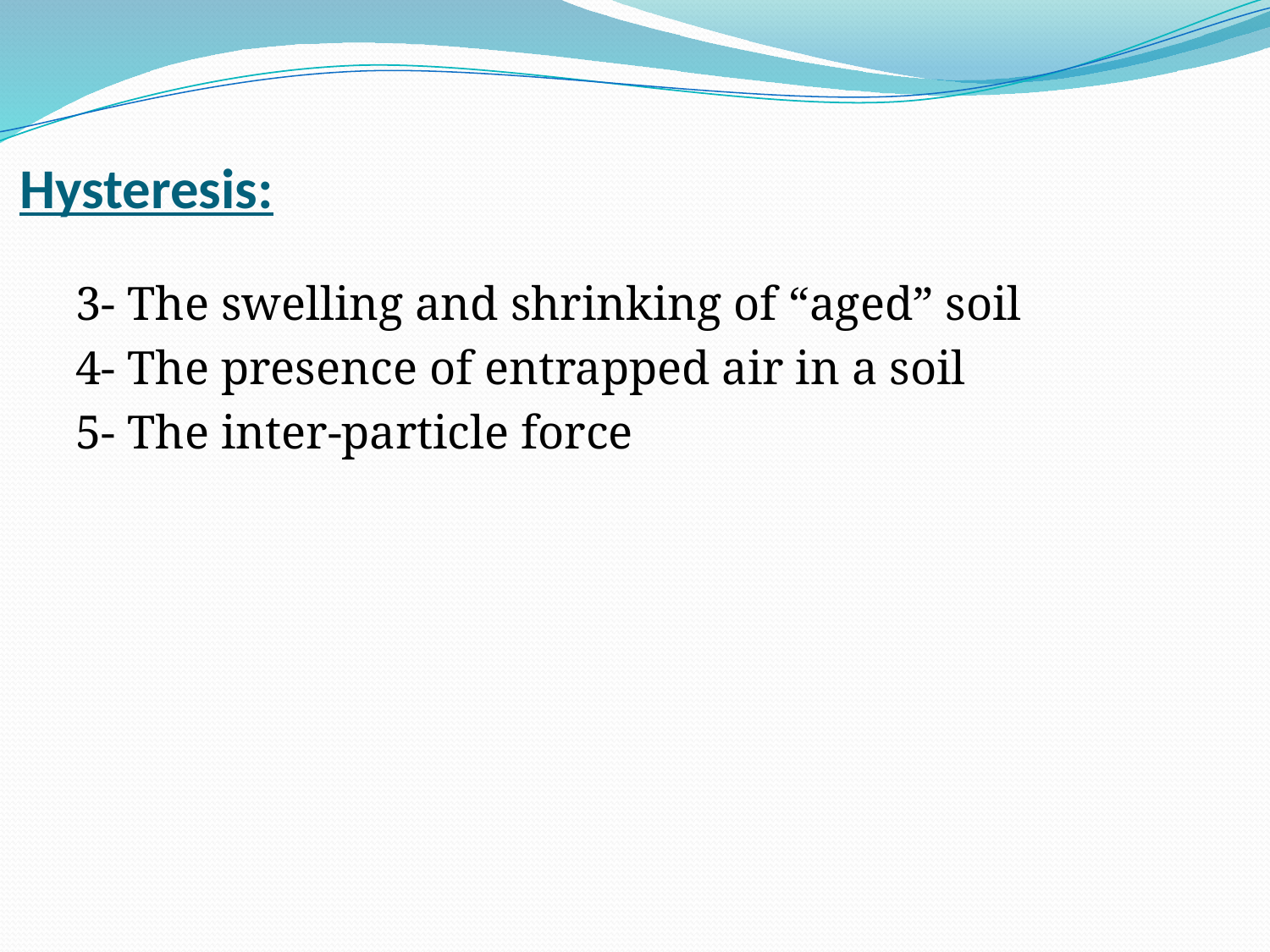

Hysteresis:
3- The swelling and shrinking of “aged” soil
4- The presence of entrapped air in a soil
5- The inter-particle force